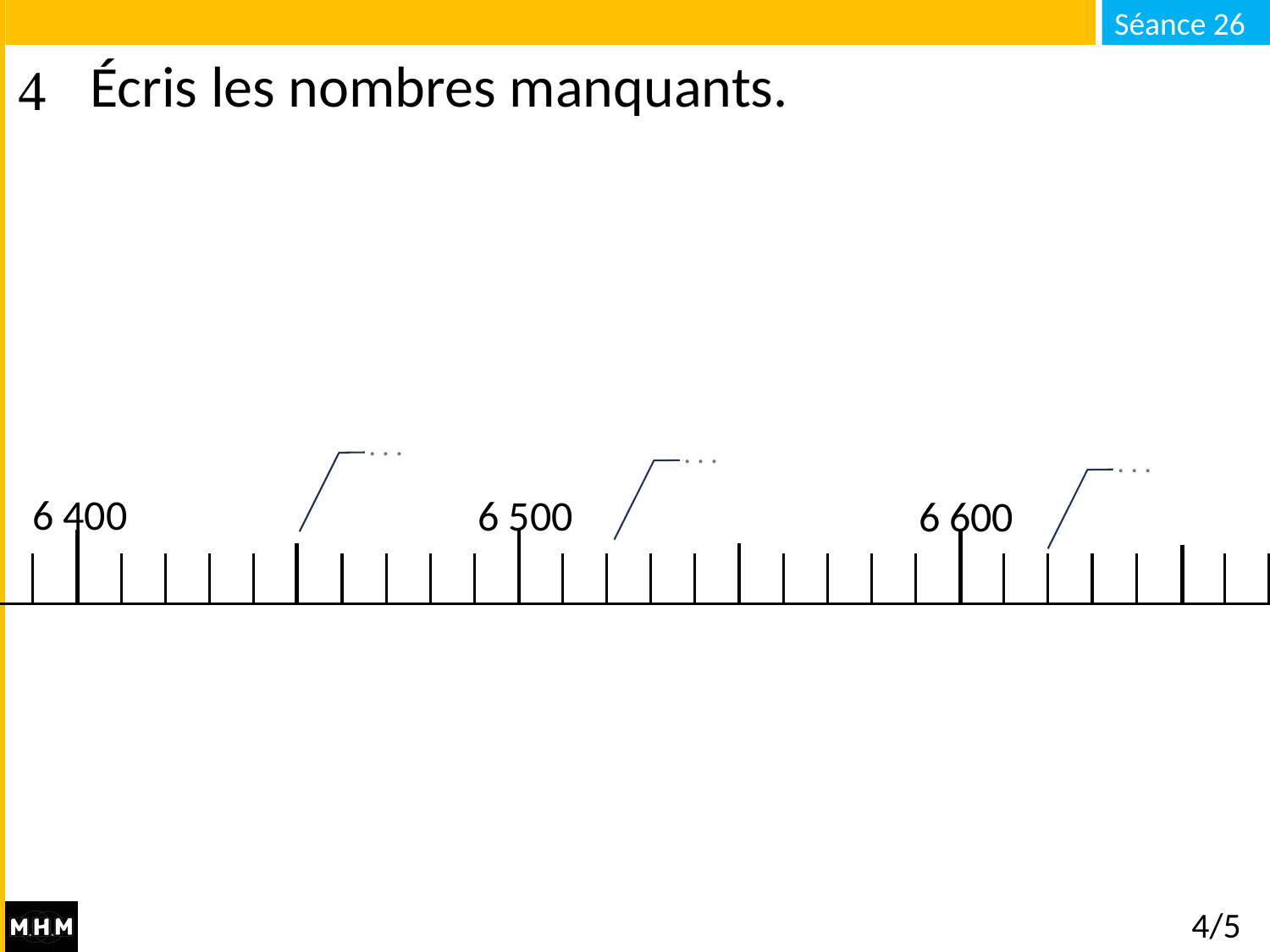

# Écris les nombres manquants.
. . .
. . .
. . .
6 400
6 500
6 600
4/5